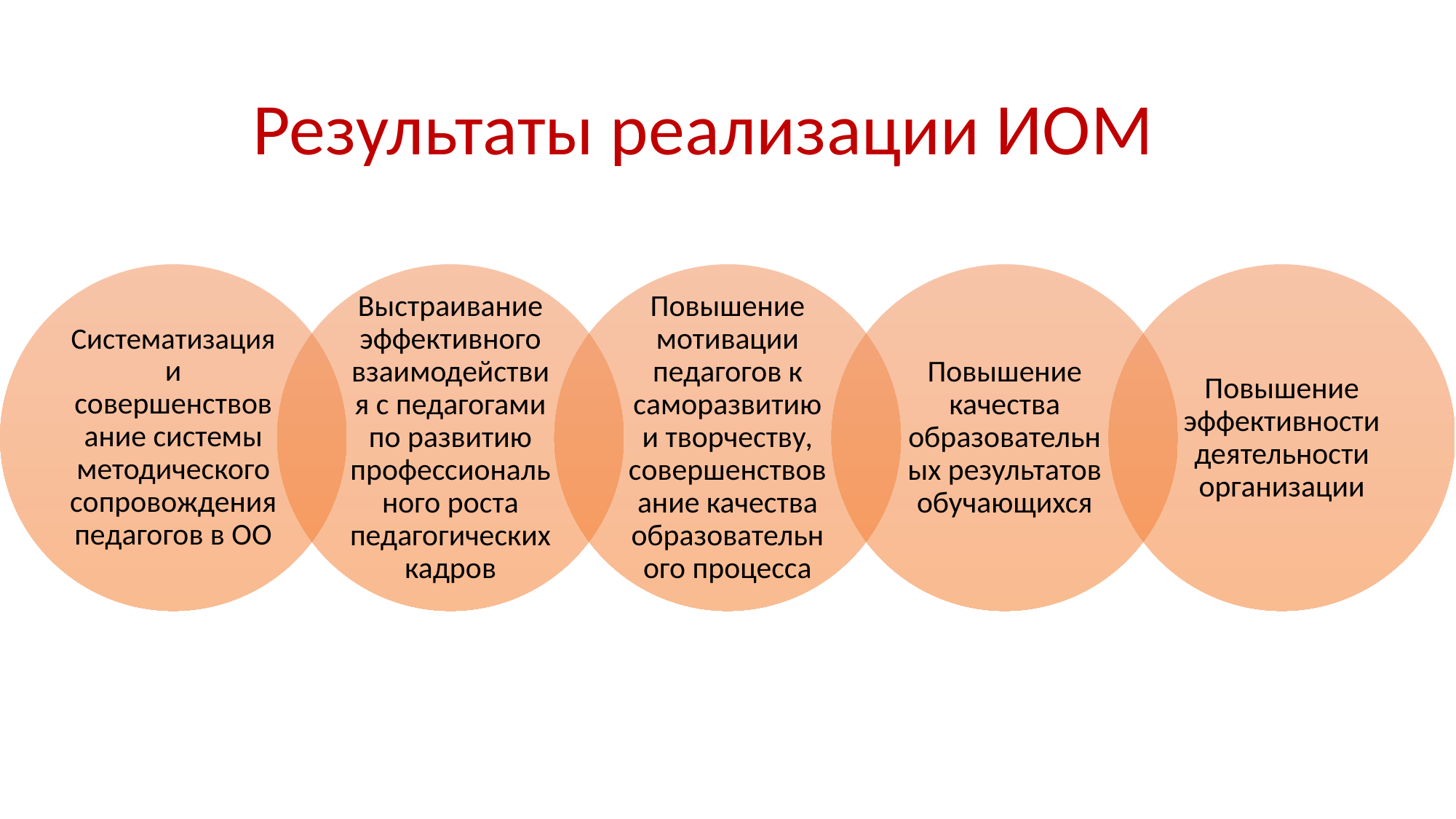

Систематизация и совершенствование системы методического сопровождения педагогов в ОО
Выстраивание эффективного взаимодействия с педагогами по развитию профессионального роста педагогических кадров
Повышение мотивации педагогов к саморазвитию и творчеству, совершенствование качества образовательного процесса
Повышение качества образовательных результатов обучающихся
Повышение эффективности деятельности организации
# Результаты реализации ИОМ